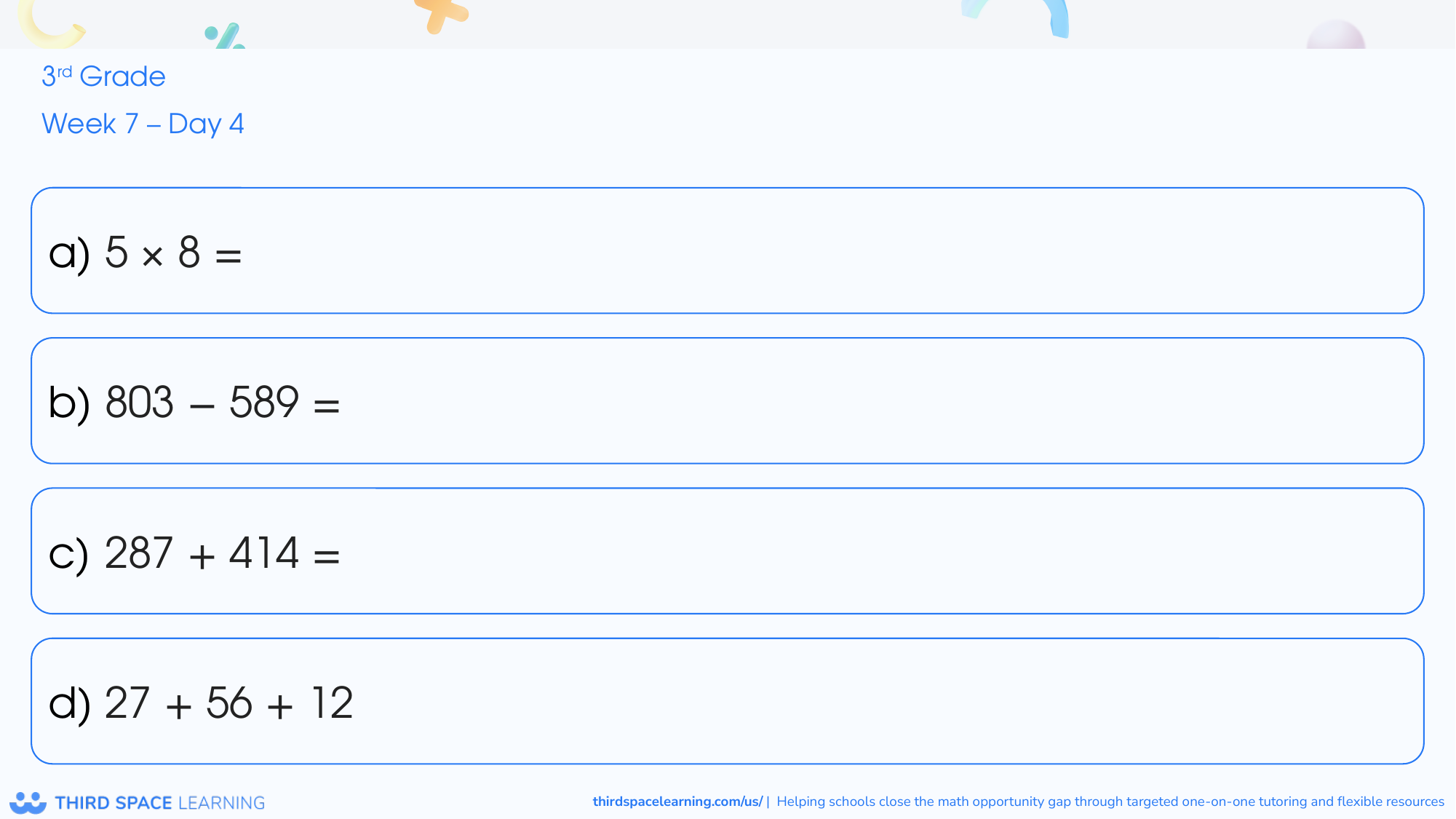

3rd Grade
Week 7 – Day 4
5 × 8 =
803 − 589 =
287 + 414 =
27 + 56 + 12